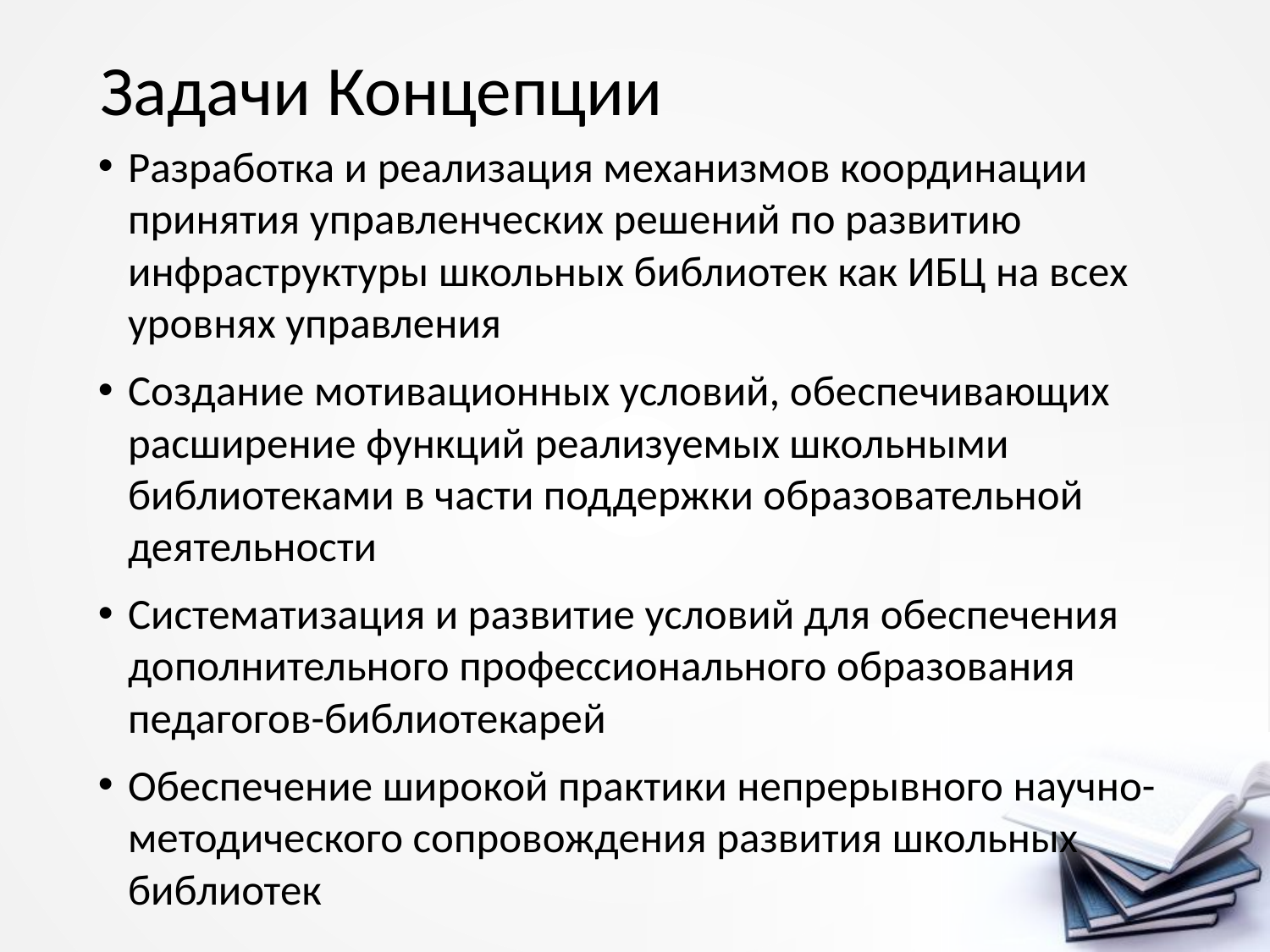

# Задачи Концепции
Разработка и реализация механизмов координации принятия управленческих решений по развитию инфраструктуры школьных библиотек как ИБЦ на всех уровнях управления
Создание мотивационных условий, обеспечивающих расширение функций реализуемых школьными библиотеками в части поддержки образовательной деятельности
Систематизация и развитие условий для обеспечения дополнительного профессионального образования педагогов-библиотекарей
Обеспечение широкой практики непрерывного научно-методического сопровождения развития школьных библиотек